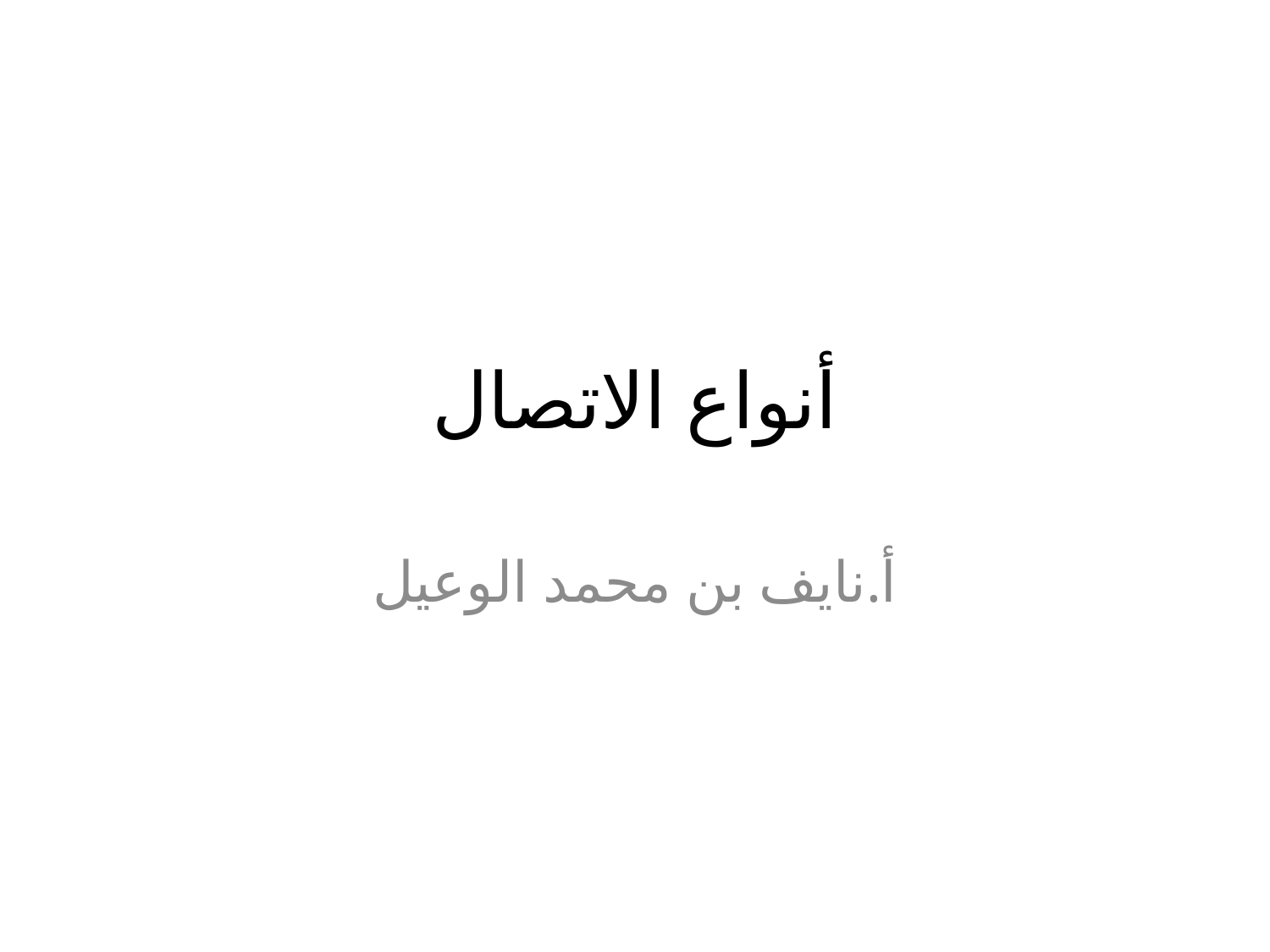

# أنواع الاتصال
أ.نايف بن محمد الوعيل